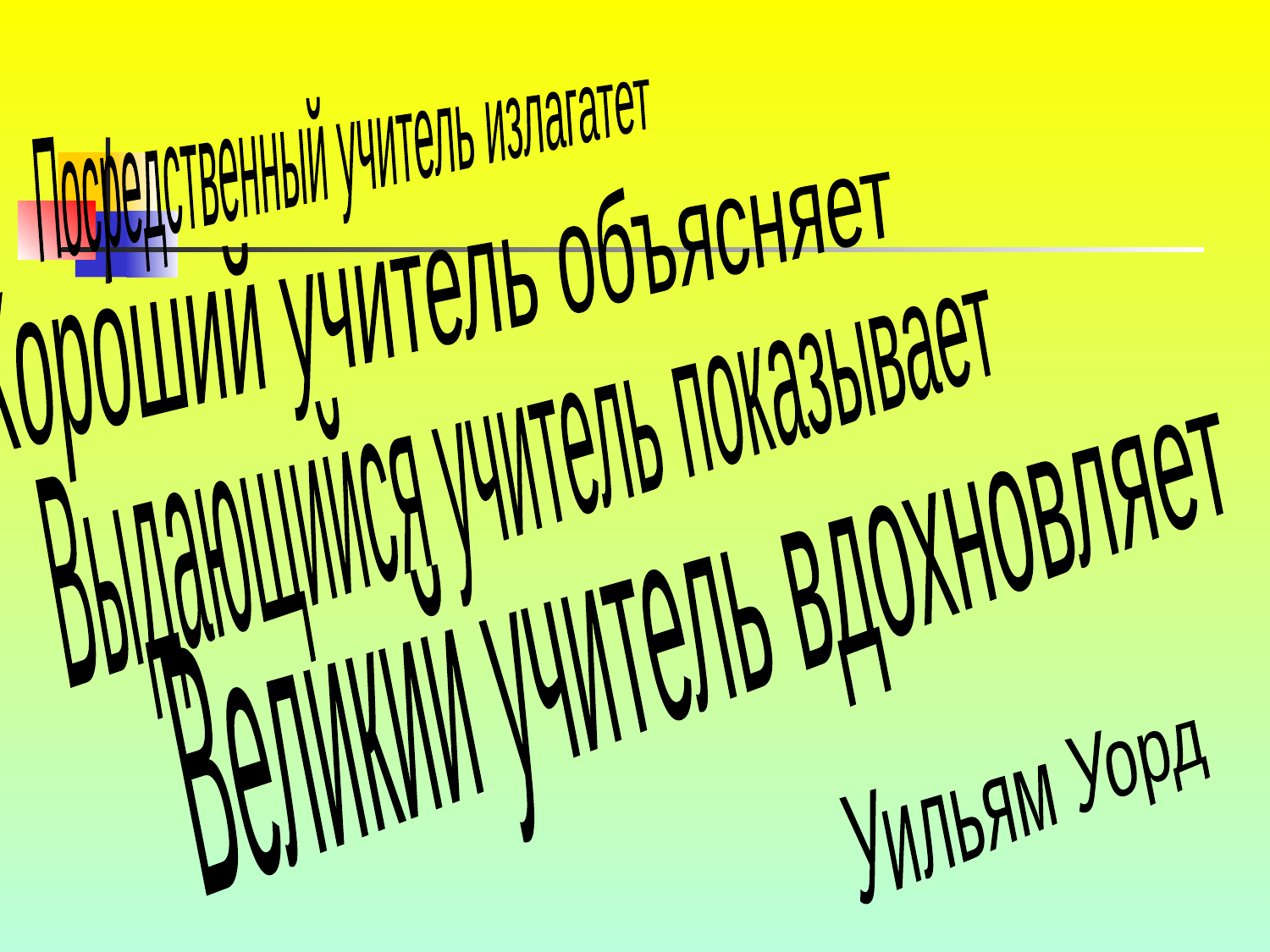

Посредственный учитель излагатет
Хороший учитель объясняет
Выдающийся учитель показывает
Великий учитель вдохновляет
Уильям Уорд